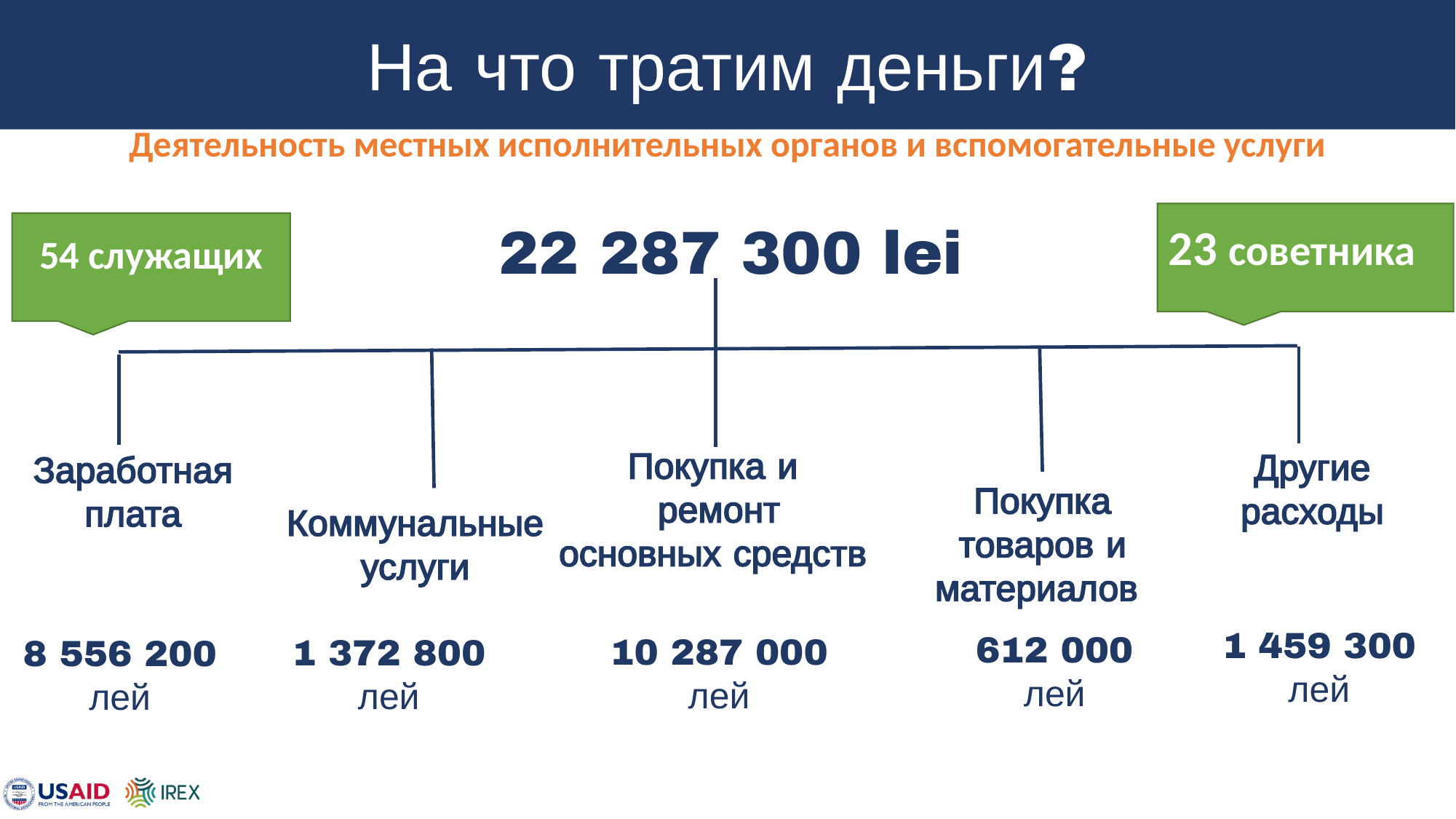

# На что тратим деньги?
Деятельность местных исполнительных органов и вспомогательные услуги

22 287 300 lei
23 советника

54 служащих
xx служащих
Покупка и
ремонт
основных средств
Другие расходы
Заработная плата

Покупка товаров и материалов
Коммунальные услуги
1 459 300
лей
612 000
лей
10 287 000
лей
1 372 800
лей
8 556 200
лей